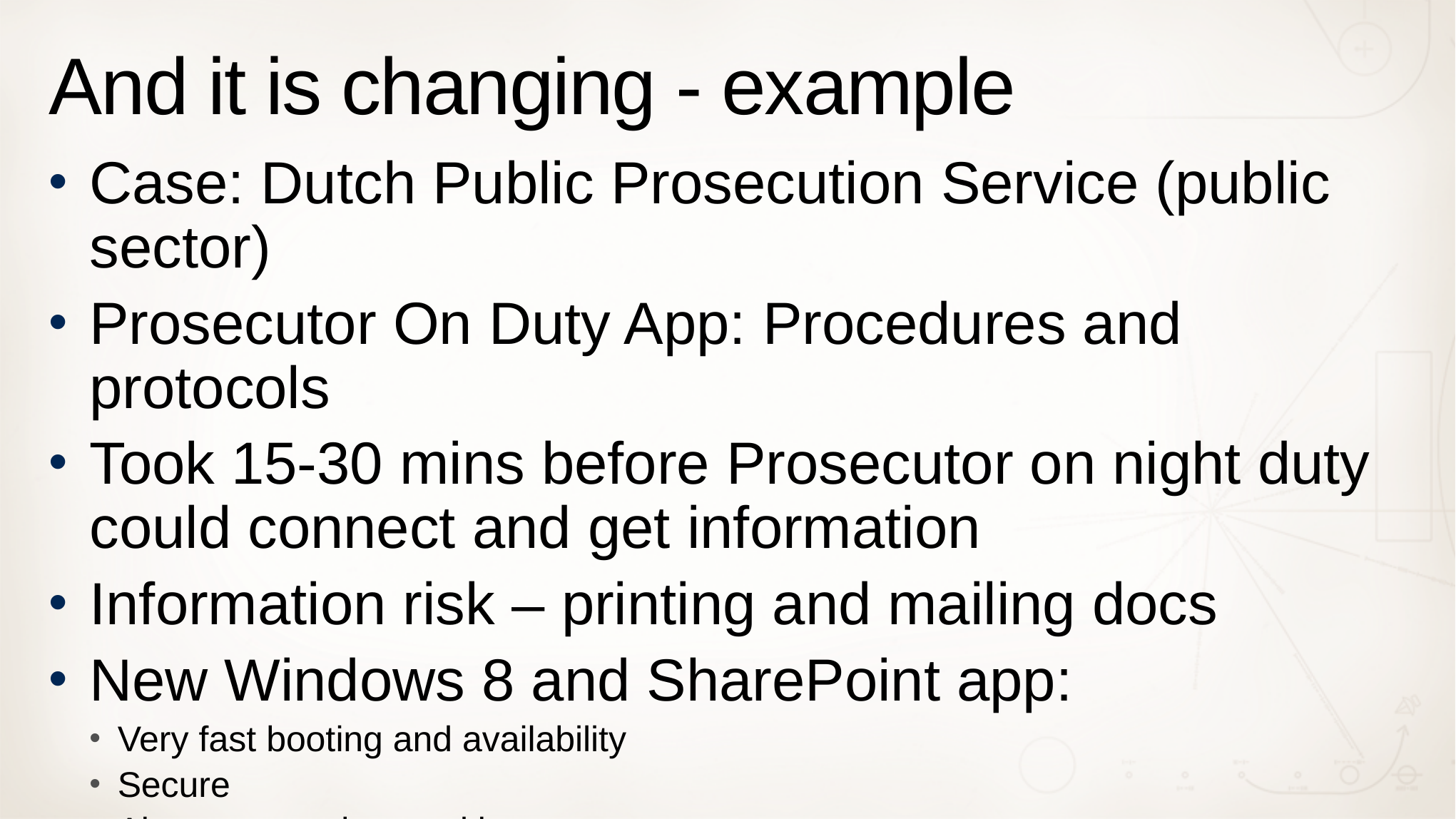

# And it is changing - example
Case: Dutch Public Prosecution Service (public sector)
Prosecutor On Duty App: Procedures and protocols
Took 15-30 mins before Prosecutor on night duty could connect and get information
Information risk – printing and mailing docs
New Windows 8 and SharePoint app:
Very fast booting and availability
Secure
Always up to date and in sync
ECM policies in place